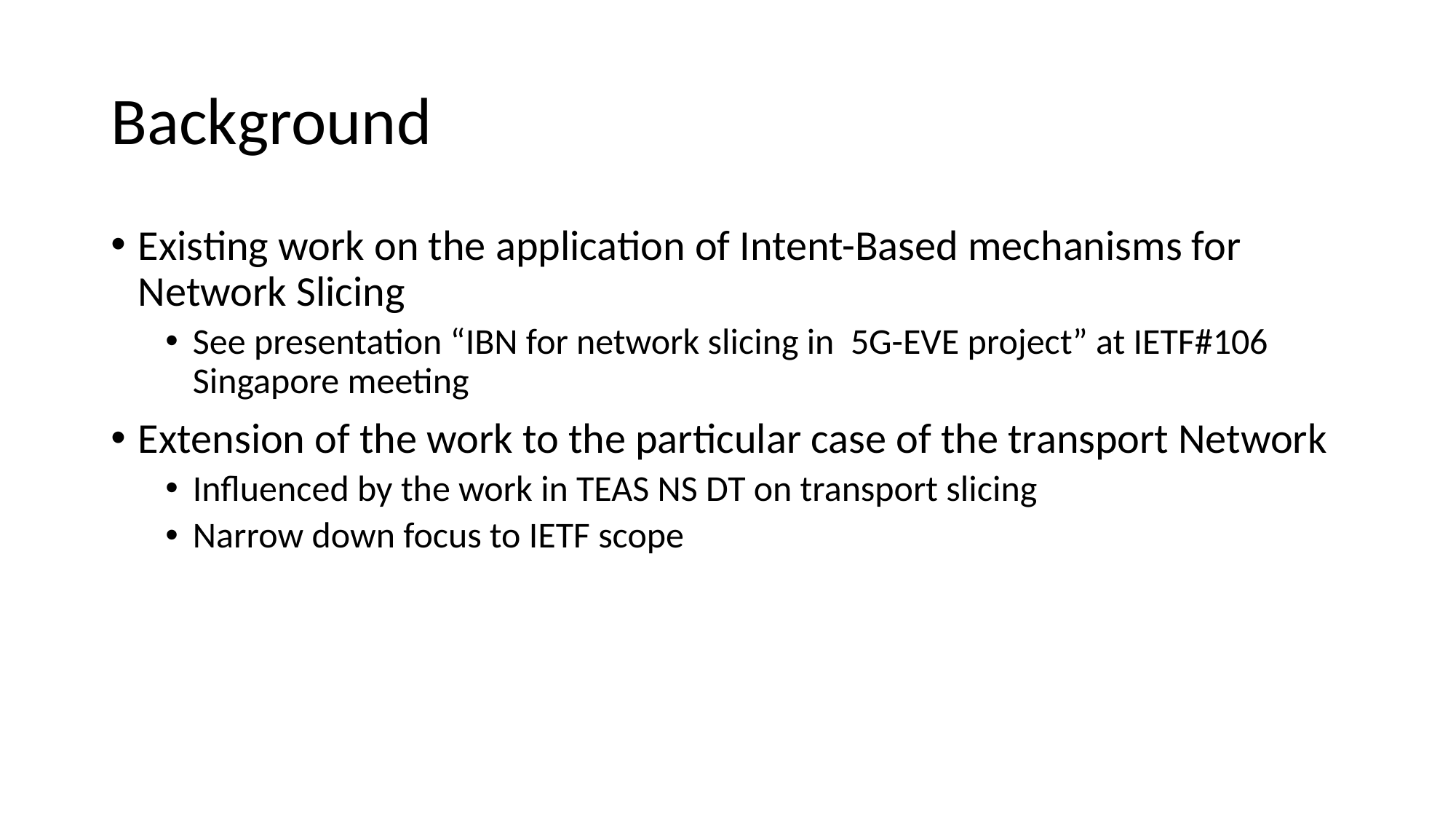

# Background
Existing work on the application of Intent-Based mechanisms for Network Slicing
See presentation “IBN for network slicing in  5G-EVE project” at IETF#106 Singapore meeting
Extension of the work to the particular case of the transport Network
Influenced by the work in TEAS NS DT on transport slicing
Narrow down focus to IETF scope